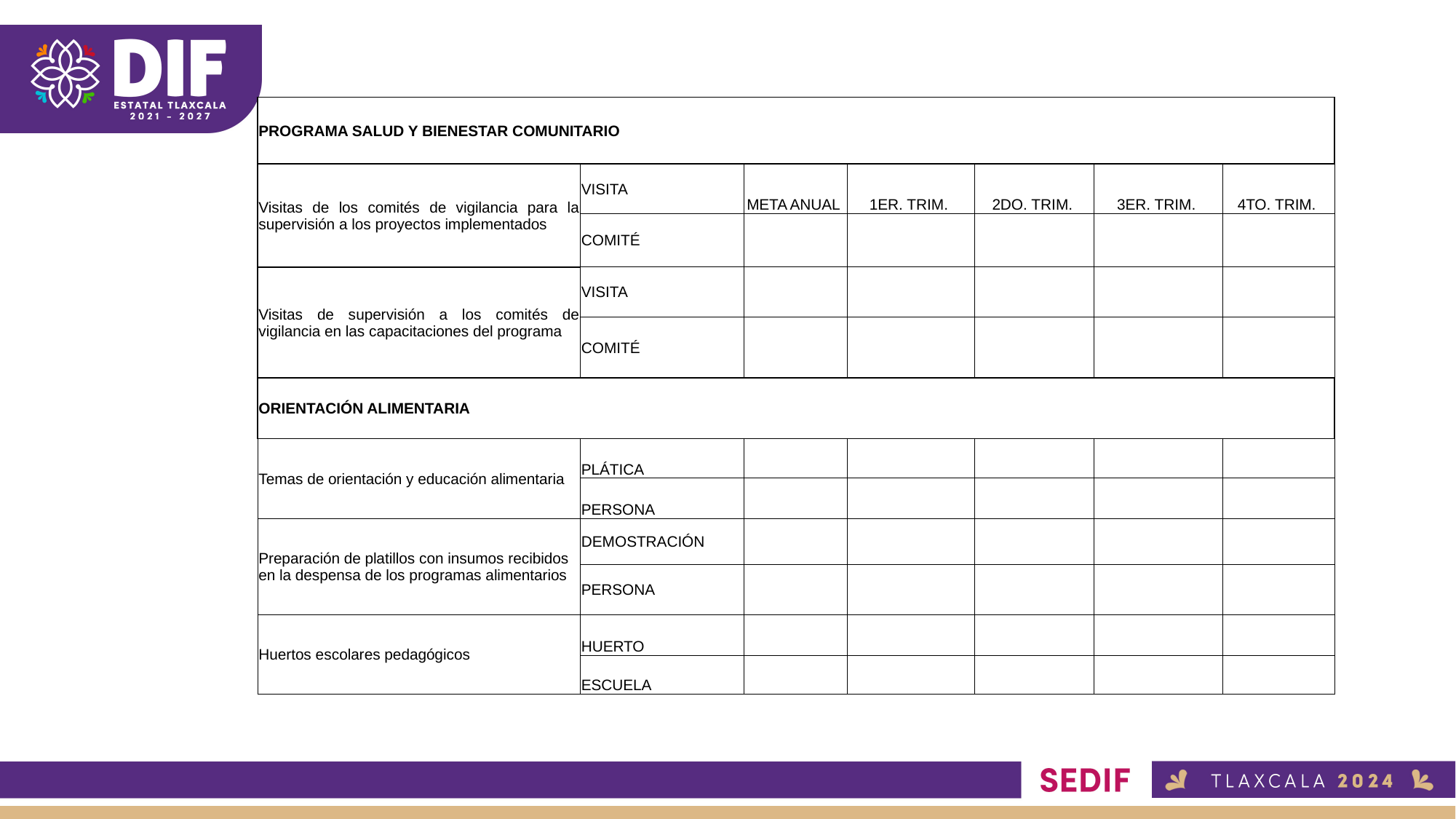

| PROGRAMA SALUD Y BIENESTAR COMUNITARIO |  |  |  |  |  |  |
| --- | --- | --- | --- | --- | --- | --- |
| Visitas de los comités de vigilancia para la supervisión a los proyectos implementados | VISITA | META ANUAL | 1ER. TRIM. | 2DO. TRIM. | 3ER. TRIM. | 4TO. TRIM. |
|  | COMITÉ |  |  |  |  |  |
| Visitas de supervisión a los comités de vigilancia en las capacitaciones del programa | VISITA |  |  |  |  |  |
|  | COMITÉ |  |  |  |  |  |
| ORIENTACIÓN ALIMENTARIA |  |  |  |  |  |  |
| Temas de orientación y educación alimentaria | PLÁTICA |  |  |  |  |  |
|  | PERSONA |  |  |  |  |  |
| Preparación de platillos con insumos recibidos en la despensa de los programas alimentarios | DEMOSTRACIÓN |  |  |  |  |  |
|  | PERSONA |  |  |  |  |  |
| Huertos escolares pedagógicos | HUERTO |  |  |  |  |  |
|  | ESCUELA |  |  |  |  |  |
|  |  |  |  |  |  |  |